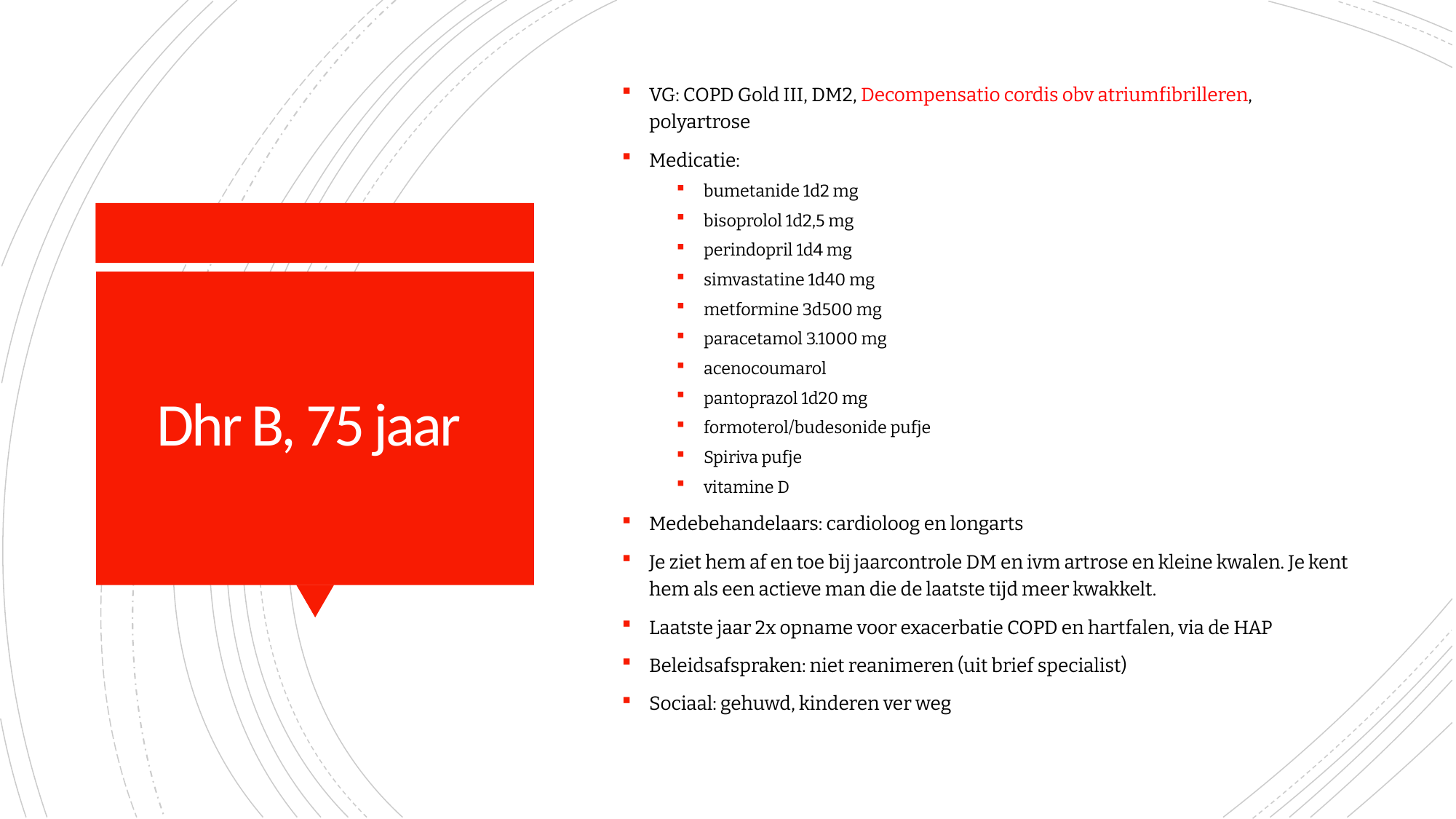

VG: COPD Gold III, DM2, Decompensatio cordis obv atriumfibrilleren, polyartrose
Medicatie:
bumetanide 1d2 mg
bisoprolol 1d2,5 mg
perindopril 1d4 mg
simvastatine 1d40 mg
metformine 3d500 mg
paracetamol 3.1000 mg
acenocoumarol
pantoprazol 1d20 mg
formoterol/budesonide pufje
Spiriva pufje
vitamine D
Medebehandelaars: cardioloog en longarts
Je ziet hem af en toe bij jaarcontrole DM en ivm artrose en kleine kwalen. Je kent hem als een actieve man die de laatste tijd meer kwakkelt.
Laatste jaar 2x opname voor exacerbatie COPD en hartfalen, via de HAP
Beleidsafspraken: niet reanimeren (uit brief specialist)
Sociaal: gehuwd, kinderen ver weg

# Dhr B, 75 jaar